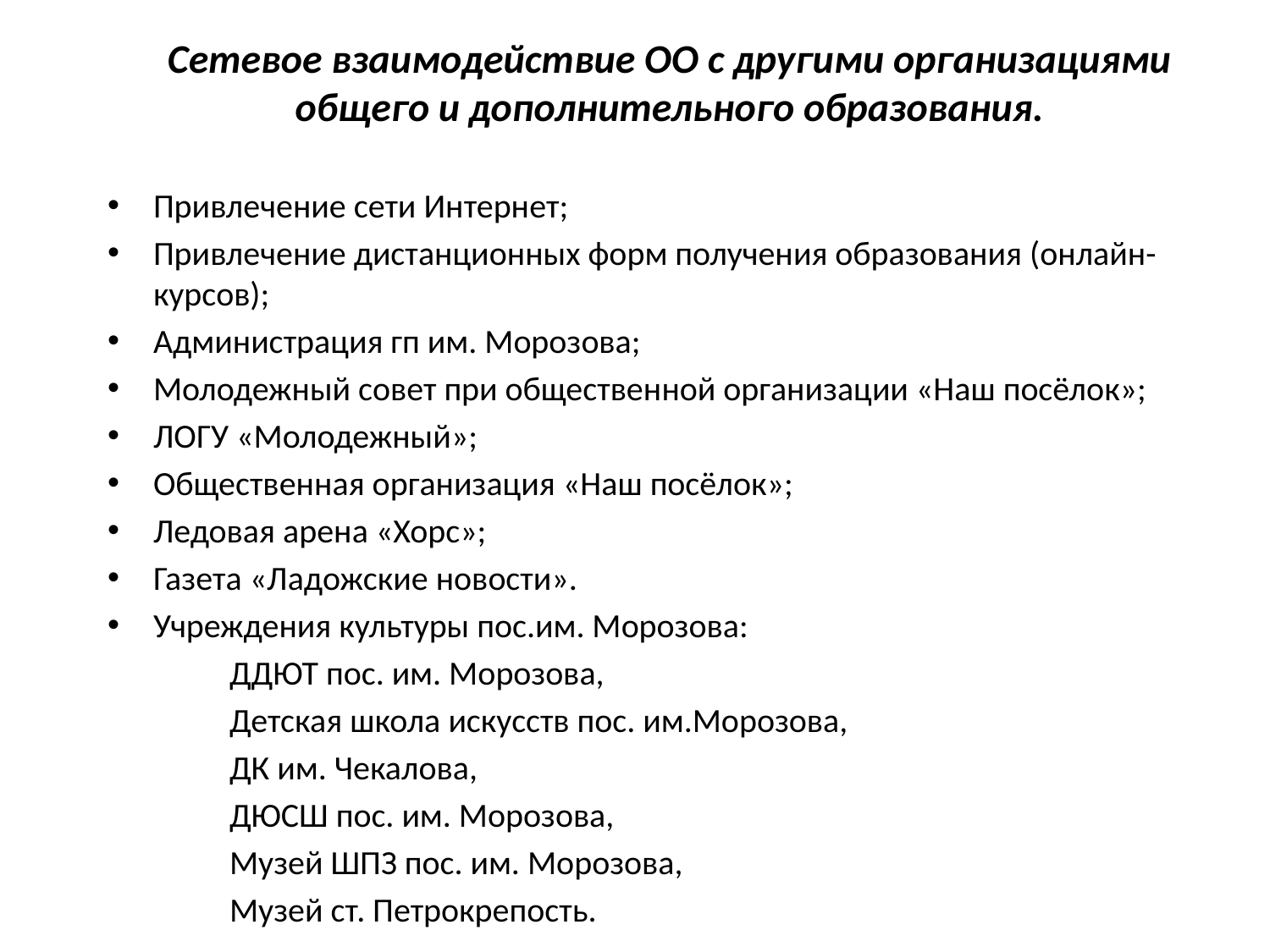

Сетевое взаимодействие ОО с другими организациями общего и дополнительного образования.

Привлечение сети Интернет;
Привлечение дистанционных форм получения образования (онлайн-курсов);
Администрация гп им. Морозова;
Молодежный совет при общественной организации «Наш посёлок»;
ЛОГУ «Молодежный»;
Общественная организация «Наш посёлок»;
Ледовая арена «Хорс»;
Газета «Ладожские новости».
Учреждения культуры пос.им. Морозова:
	ДДЮТ пос. им. Морозова,
	Детская школа искусств пос. им.Морозова,
	ДК им. Чекалова,
	ДЮСШ пос. им. Морозова,
	Музей ШПЗ пос. им. Морозова,
	Музей ст. Петрокрепость.